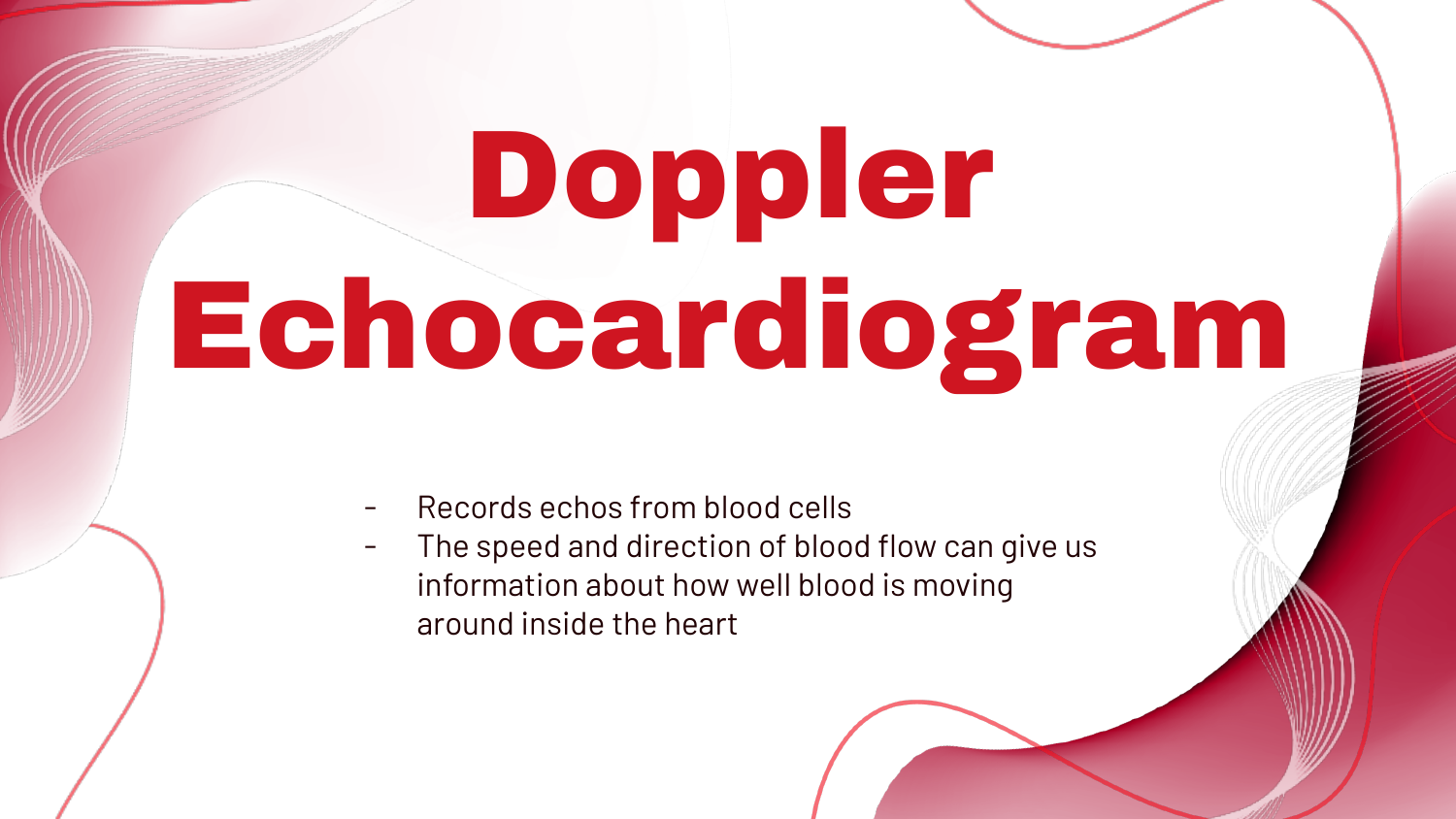

# Doppler Echocardiogram
Records echos from blood cells
The speed and direction of blood flow can give us information about how well blood is moving around inside the heart